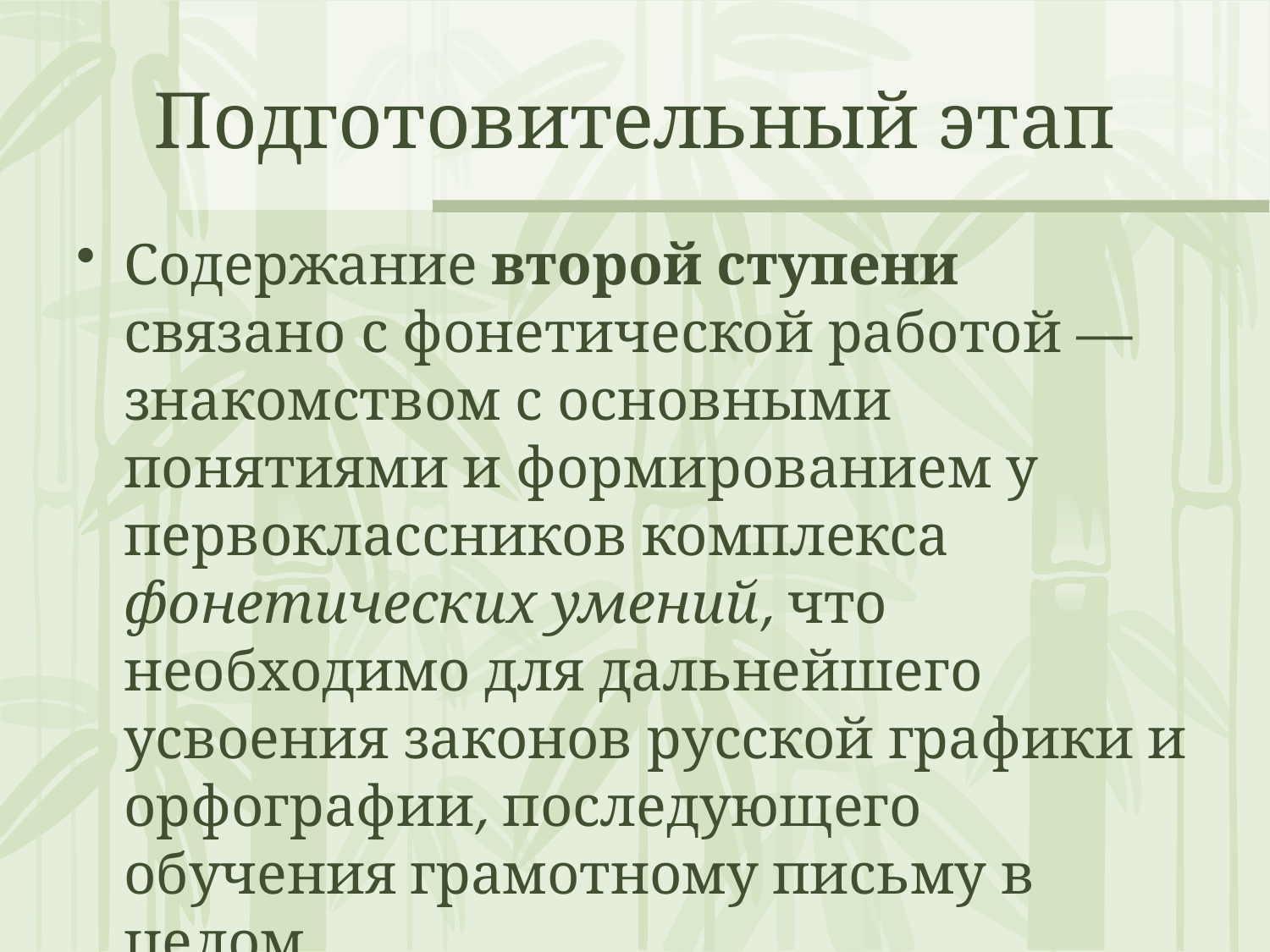

# Подготовительный этап
Содержание второй ступени связано с фонетической работой — знакомством с основными понятиями и формированием у первоклассников комплекса фонетических умений, что необходимо для дальнейшего усвоения законов русской графики и орфографии, последующего обучения грамотному письму в целом.